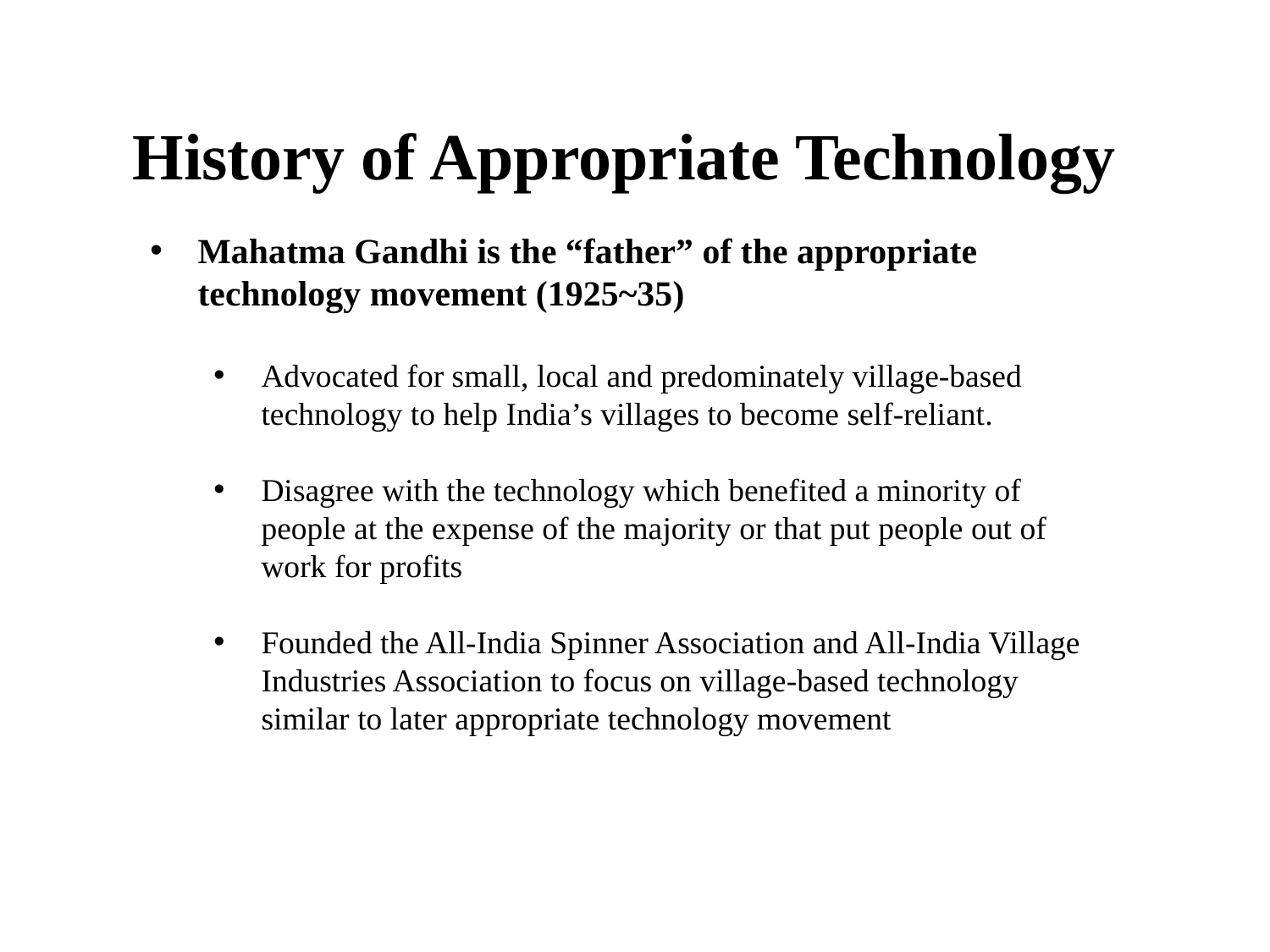

# History of Appropriate Technology
Mahatma Gandhi is the “father” of the appropriate technology movement (1925~35)

Advocated for small, local and predominately village-based technology to help India’s villages to become self-reliant.

Disagree with the technology which benefited a minority of people at the expense of the majority or that put people out of work for profits

Founded the All-India Spinner Association and All-India Village Industries Association to focus on village-based technology similar to later appropriate technology movement